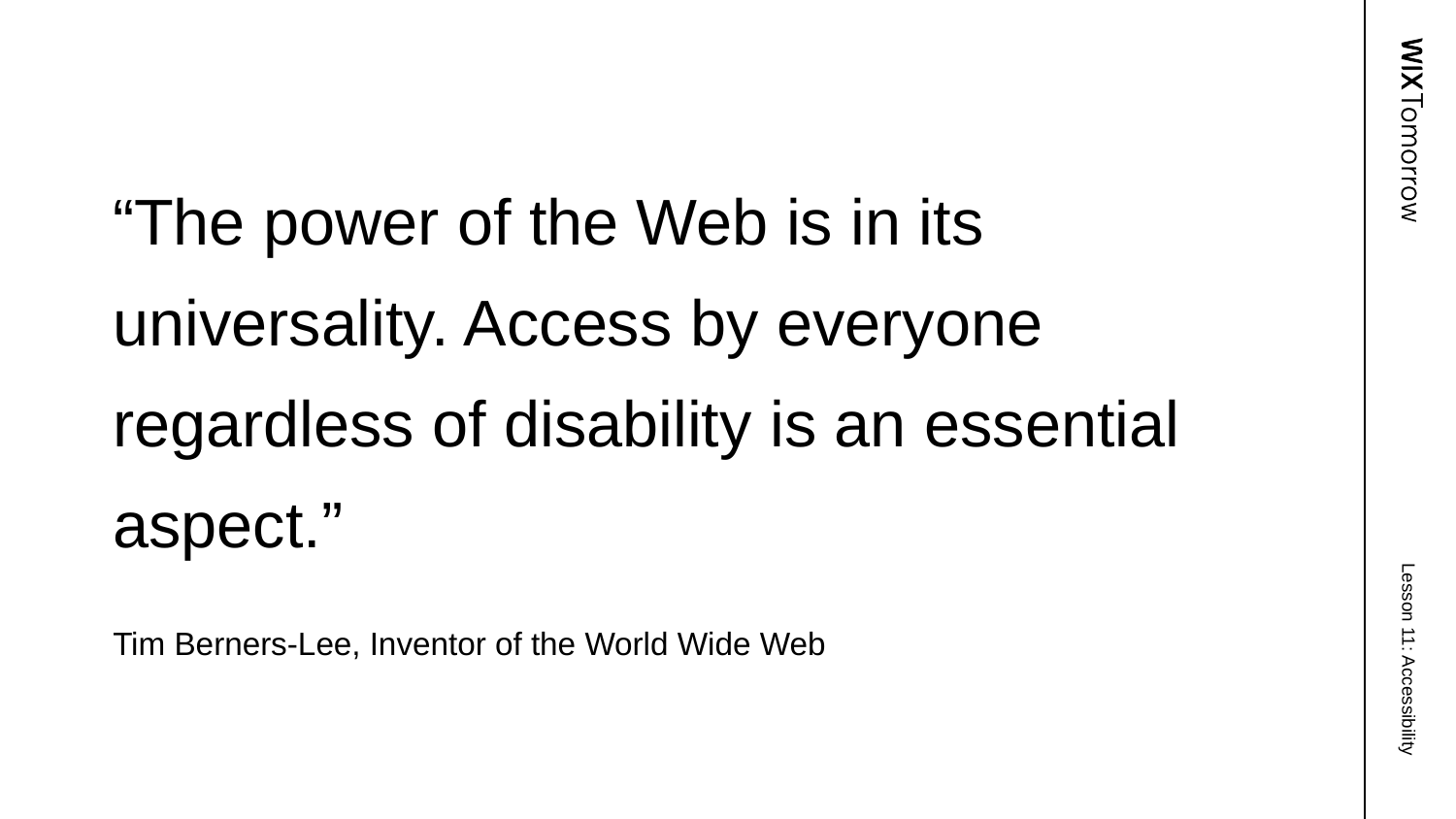

“The power of the Web is in its universality. Access by everyone regardless of disability is an essential aspect.”

Tim Berners-Lee, Inventor of the World Wide Web